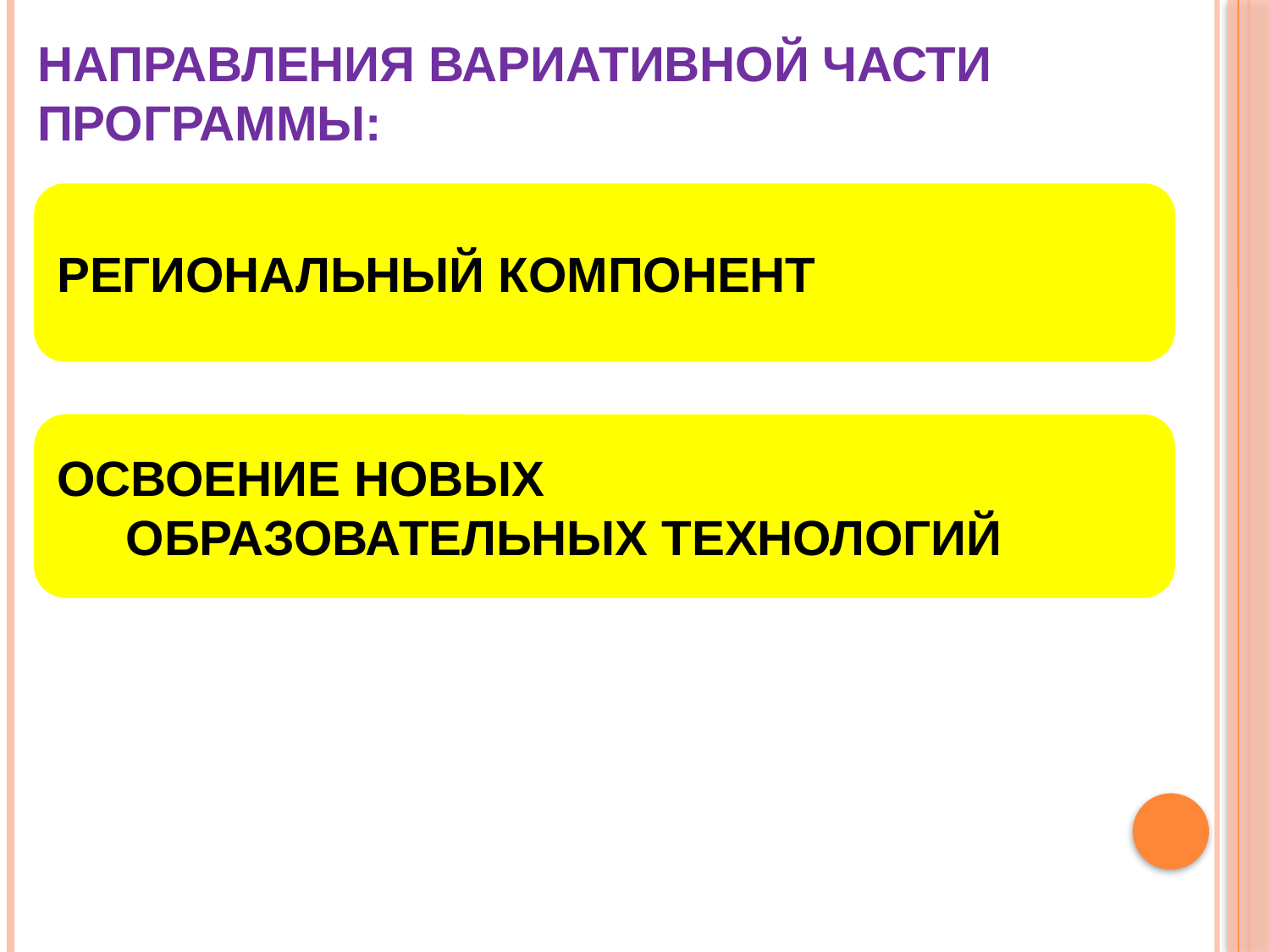

НАПРАВЛЕНИЯ ВАРИАТИВНОЙ ЧАСТИ ПРОГРАММЫ:
РЕГИОНАЛЬНЫЙ КОМПОНЕНТ

ОСВОЕНИЕ НОВЫХ
     ОБРАЗОВАТЕЛЬНЫХ ТЕХНОЛОГИЙ